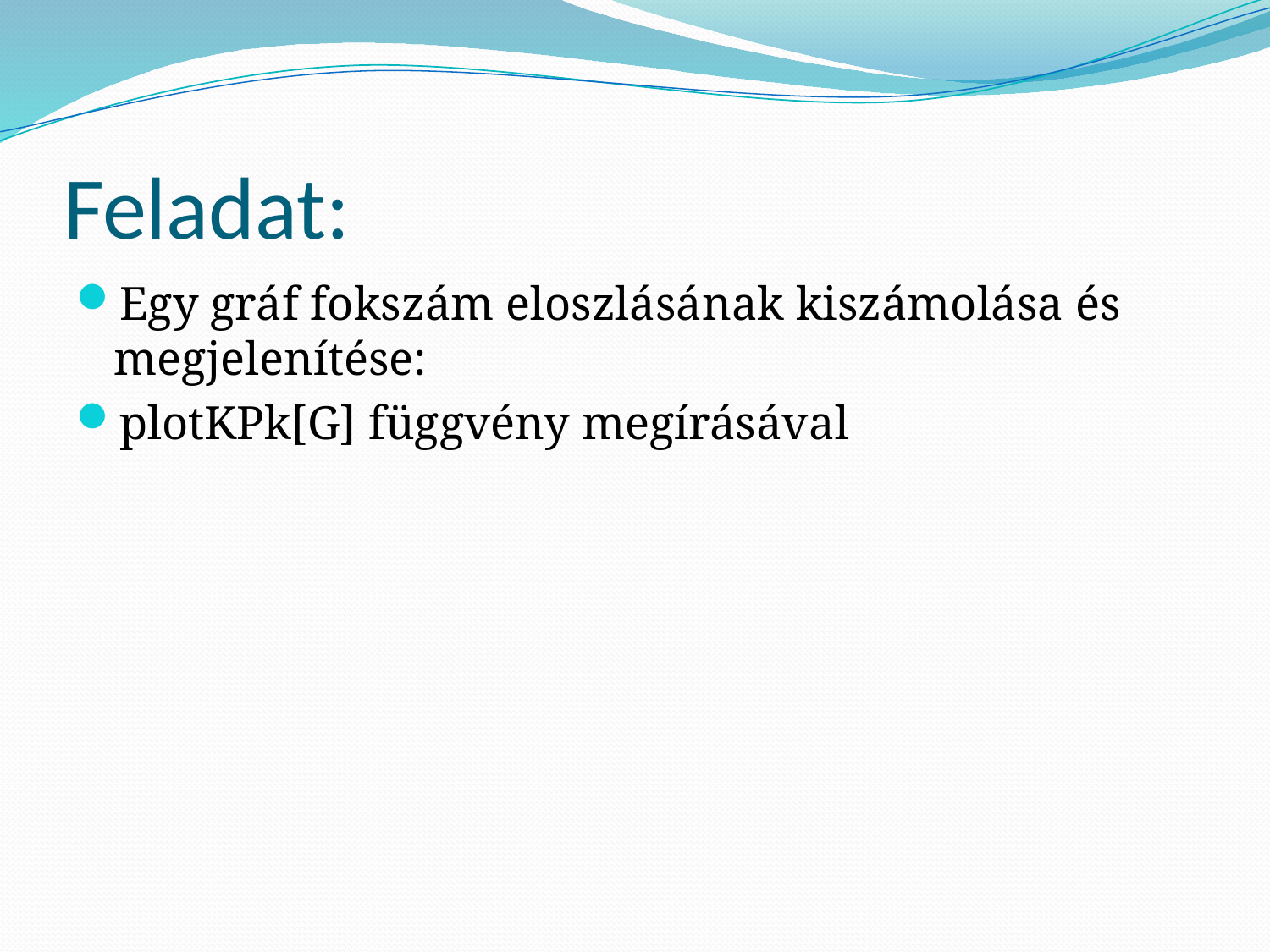

# Feladat:
Egy gráf fokszám eloszlásának kiszámolása és megjelenítése:
plotKPk[G] függvény megírásával